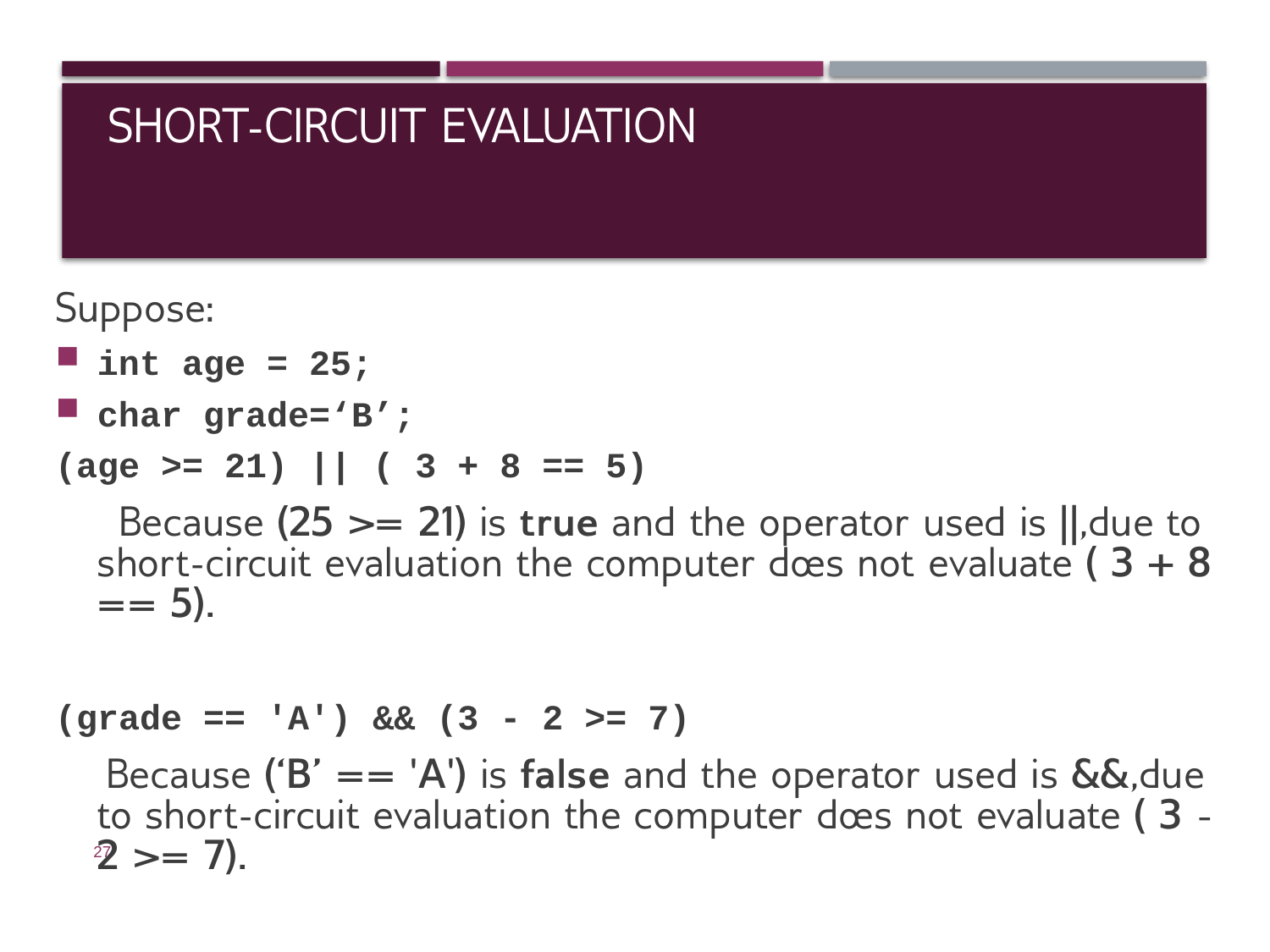

# Short-Circuit Evaluation
Suppose:
int age = 25;
char grade=‘B’;
(age >= 21) || ( 3 + 8 == 5)
     Because (25 >= 21) is true and the operator used is ||,due to short-circuit evaluation the computer does not evaluate ( 3 + 8 == 5).

(grade == 'A') && (3 - 2 >= 7)
    Because (‘B’ == 'A') is false and the operator used is &&,due to short-circuit evaluation the computer does not evaluate ( 3 - 2 >= 7).

27